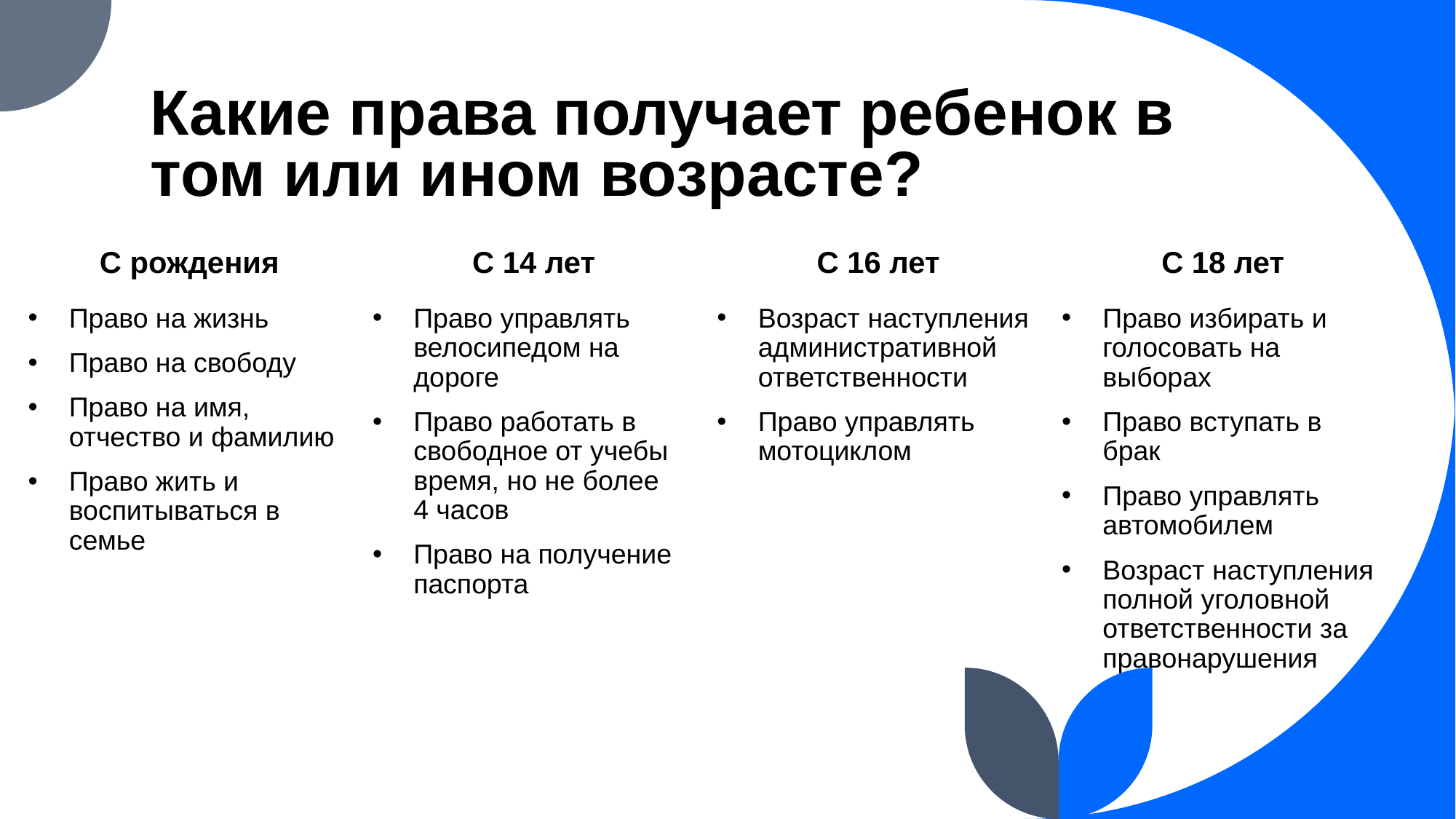

# Какие права получает ребенок в том или ином возрасте?
С рождения
Право на жизнь
Право на свободу
Право на имя, отчество и фамилию
Право жить и воспитываться в семье

С 16 лет
Возраст наступления административной ответственности
Право управлять мотоциклом

С 14 лет
Право управлять велосипедом на дороге
Право работать в свободное от учебы время, но не более
4 часов
Право на получение паспорта

С 18 лет
Право избирать и голосовать на выборах
Право вступать в брак
Право управлять автомобилем
Возраст наступления полной уголовной ответственности за правонарушения